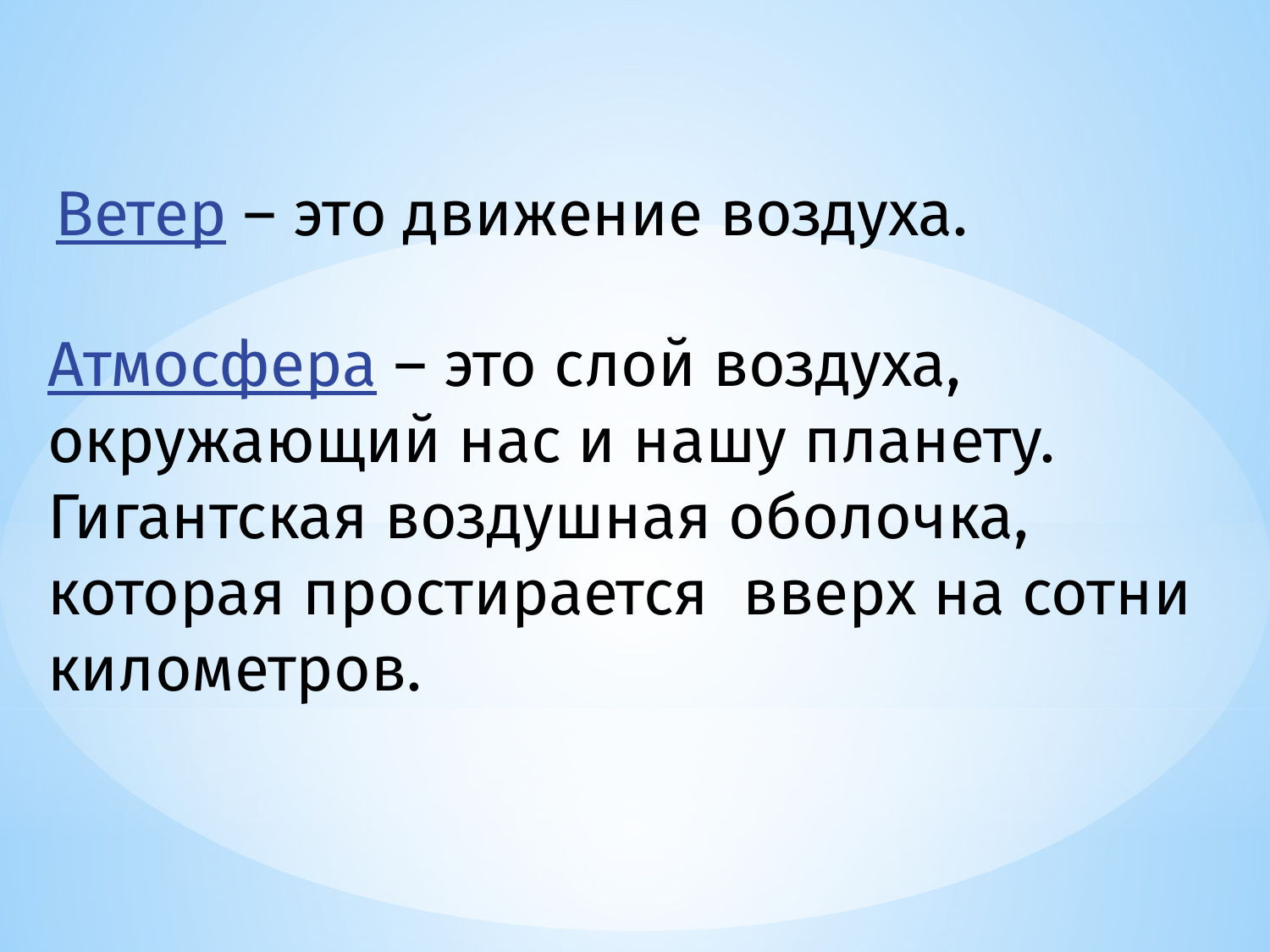

Ветер – это движение воздуха.
Атмосфера – это слой воздуха, окружающий нас и нашу планету.
Гигантская воздушная оболочка, которая простирается  вверх на сотни километров.